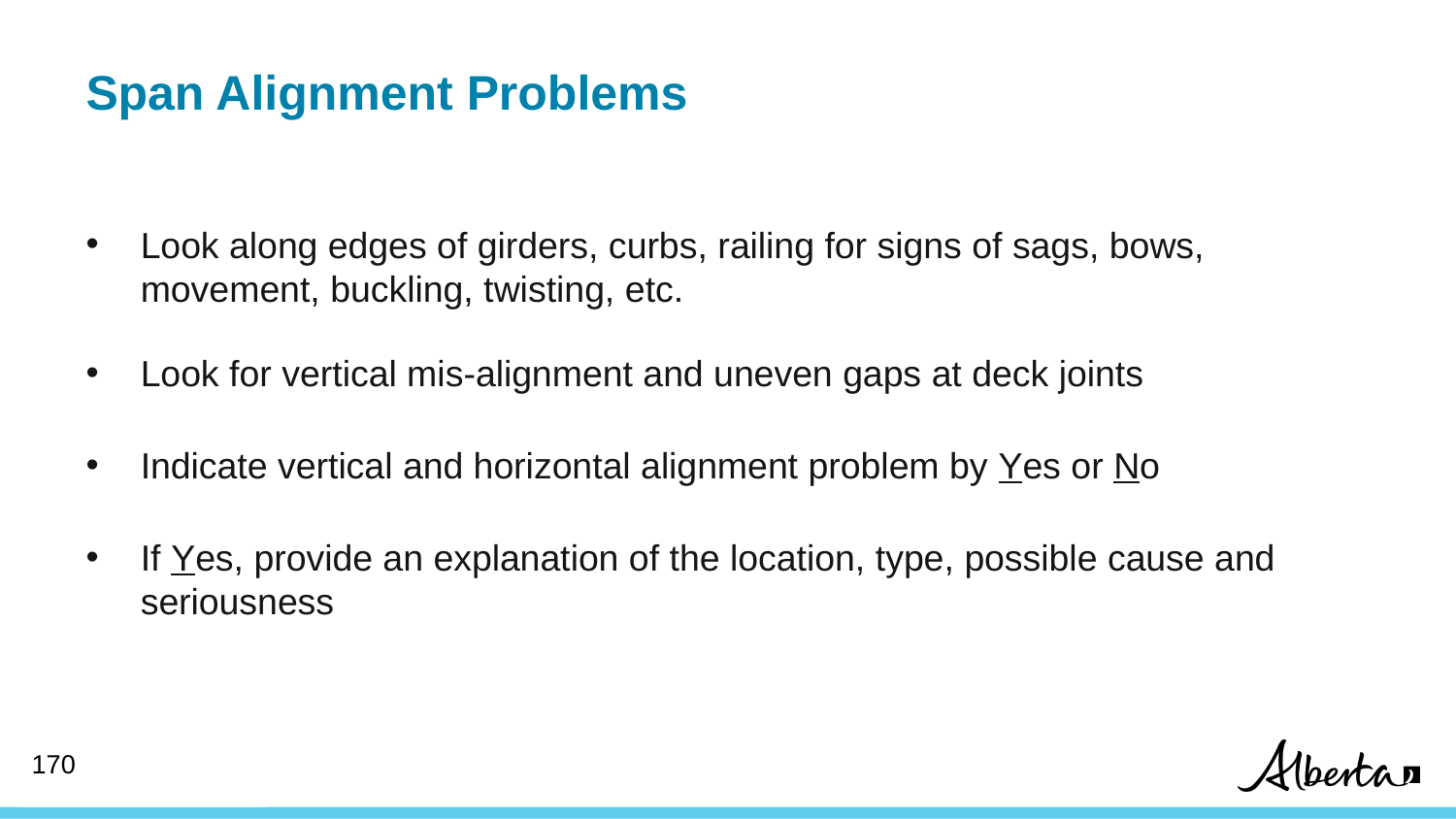

Span Alignment Problems
Look along edges of girders, curbs, railing for signs of sags, bows, movement, buckling, twisting, etc.

Look for vertical mis-alignment and uneven gaps at deck joints

Indicate vertical and horizontal alignment problem by Yes or No

If Yes, provide an explanation of the location, type, possible cause and seriousness
170